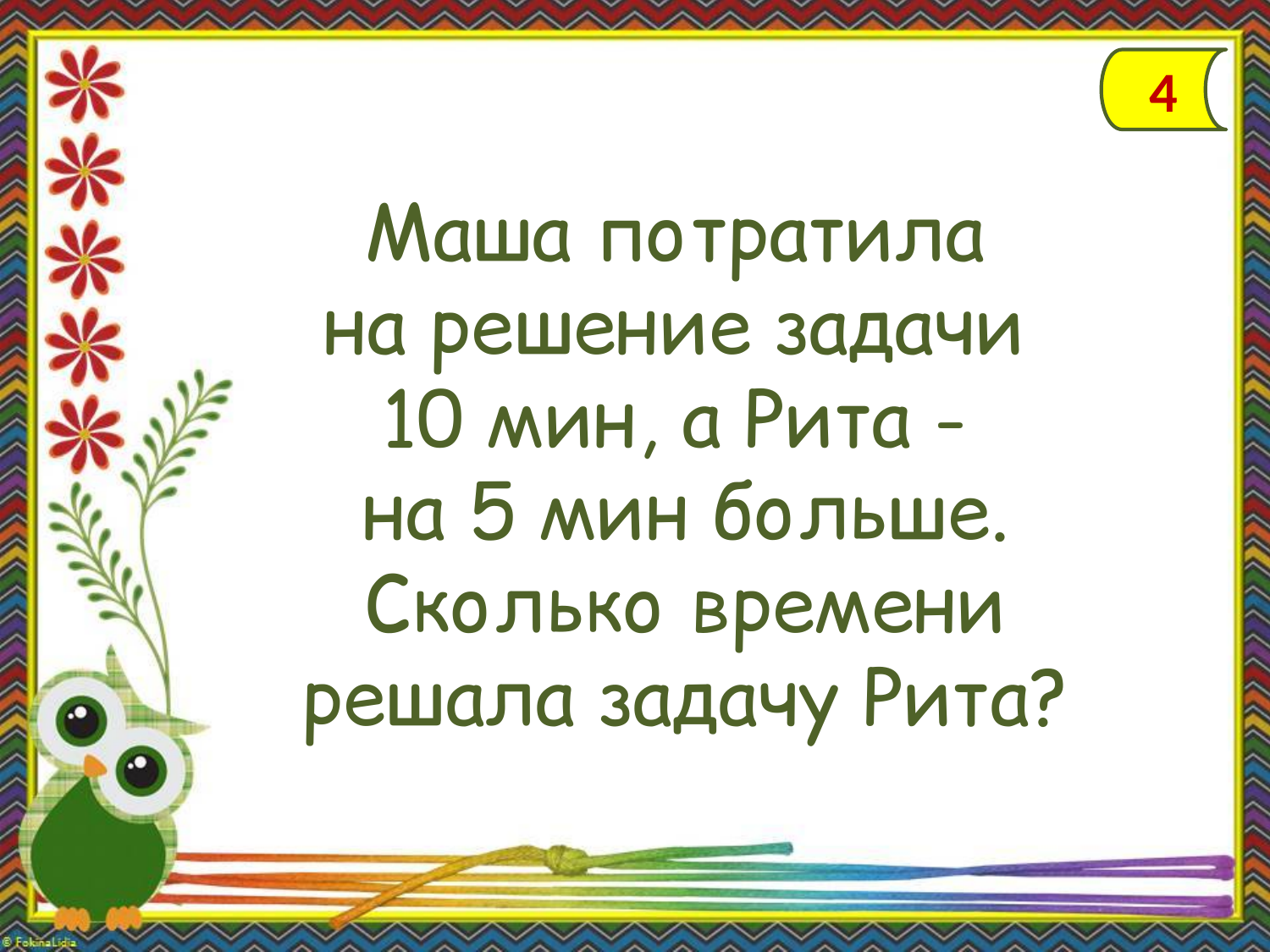

4
Маша потратила
на решение задачи
10 мин, а Рита -
на 5 мин больше. Сколько времени решала задачу Рита?